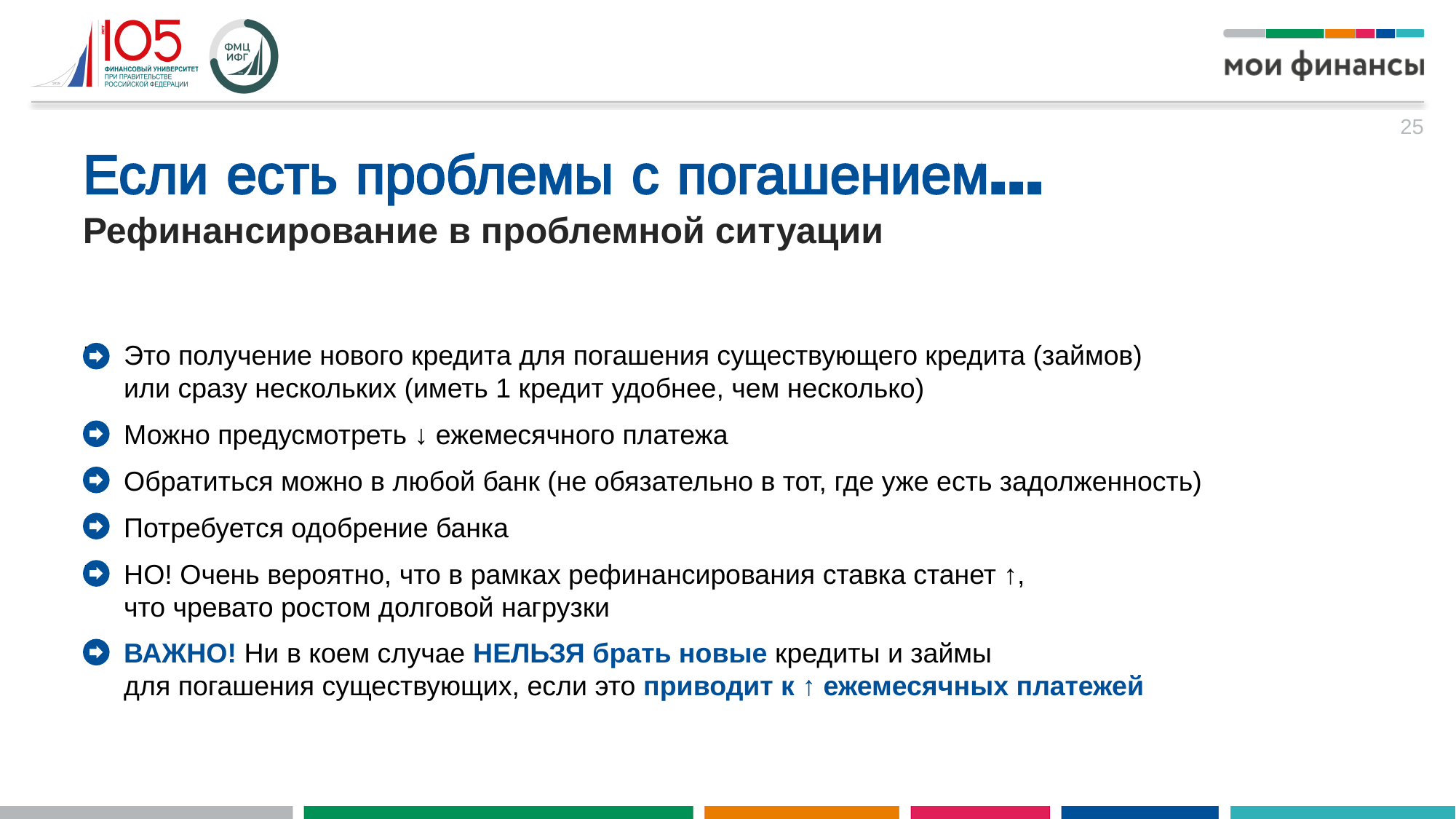

25
Если есть проблемы с погашением…
Рефинансирование в проблемной ситуации
Это получение нового кредита для погашения существующего кредита (займов)
или сразу нескольких (иметь 1 кредит удобнее, чем несколько)
Можно предусмотреть ↓ ежемесячного платежа
Обратиться можно в любой банк (не обязательно в тот, где уже есть задолженность)
Потребуется одобрение банка
НО! Очень вероятно, что в рамках рефинансирования ставка станет ↑,
что чревато ростом долговой нагрузки
ВАЖНО! Ни в коем случае НЕЛЬЗЯ брать новые кредиты и займы
для погашения существующих, если это приводит к ↑ ежемесячных платежей